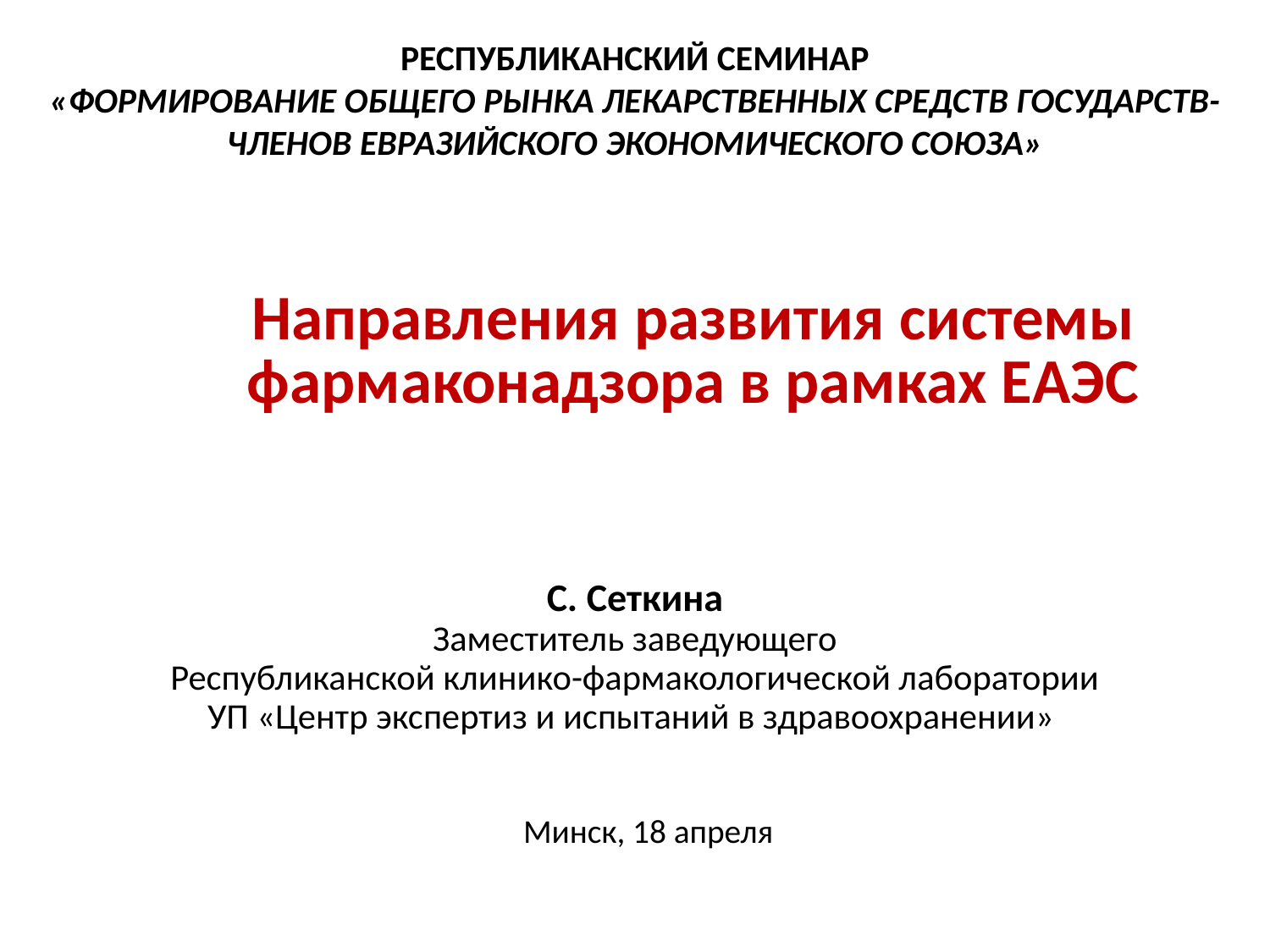

Республиканский семинар
«формирование общего рынка лекарственных средств государств-членов евразийского экономического союза»
# Направления развития системы фармаконадзора в рамках ЕАЭС

С. Сеткина
Заместитель заведующего
Республиканской клинико-фармакологической лаборатории
УП «Центр экспертиз и испытаний в здравоохранении»

Минск, 18 апреля